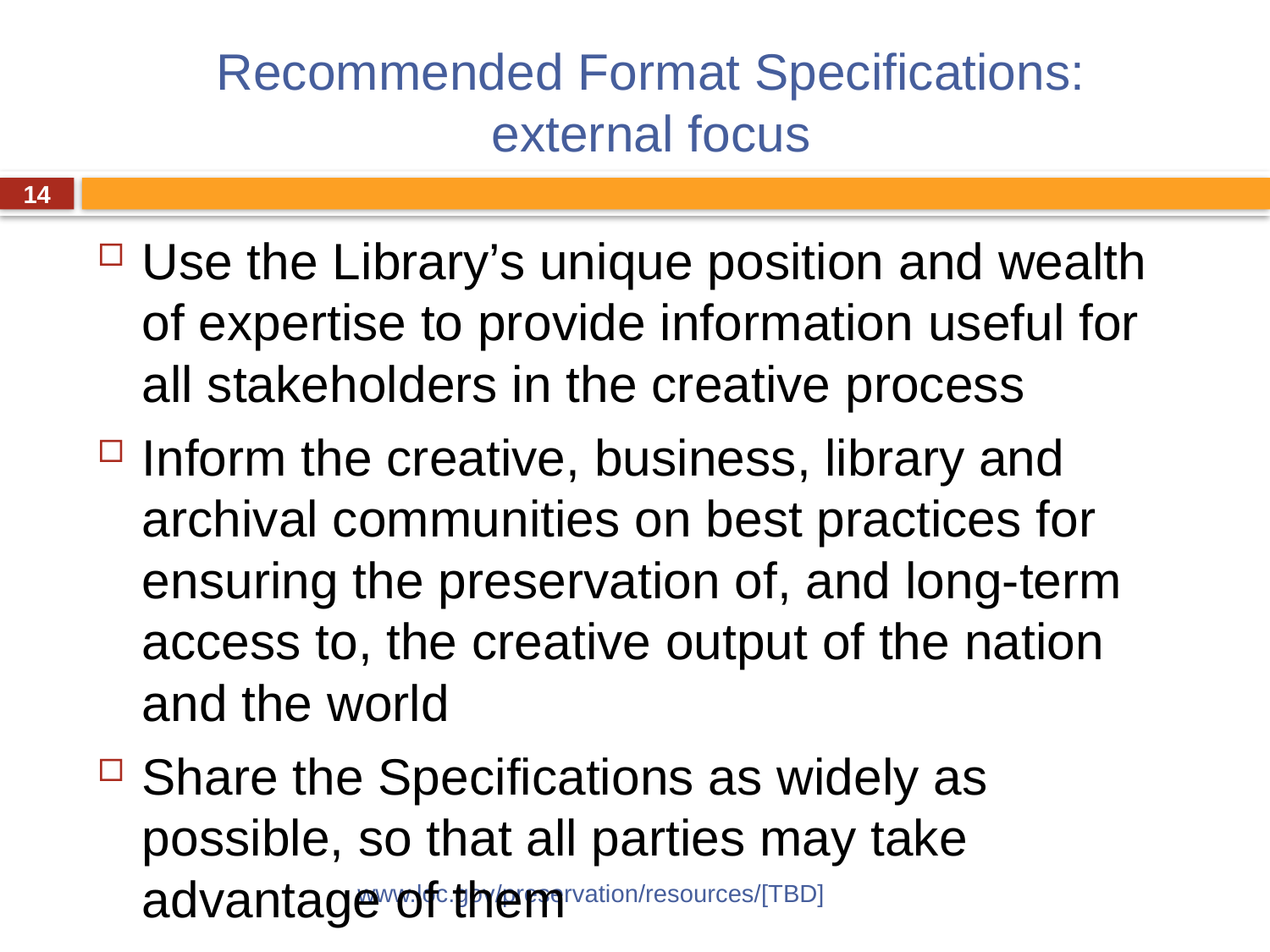

# Recommended Format Specifications: external focus
14
Use the Library’s unique position and wealth of expertise to provide information useful for all stakeholders in the creative process
Inform the creative, business, library and archival communities on best practices for ensuring the preservation of, and long-term access to, the creative output of the nation and the world
Share the Specifications as widely as possible, so that all parties may take advantage of them
www.loc.gov/preservation/resources/[TBD]